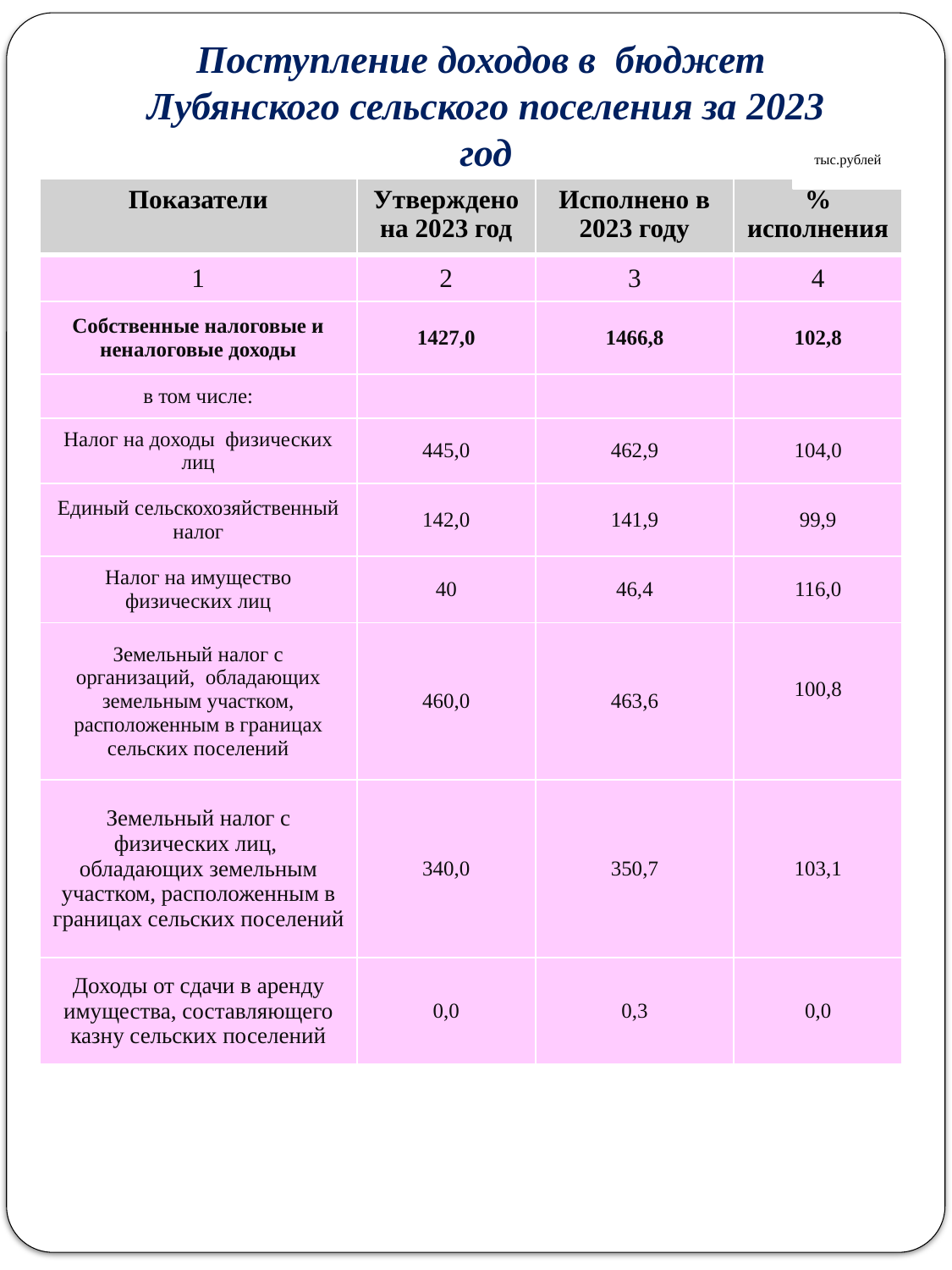

Поступление доходов в  бюджет
Лубянского сельского поселения за 2023 год
тыс.рублей
| Показатели | Утверждено на 2023 год | Исполнено в 2023 году | % исполнения |
| --- | --- | --- | --- |
| 1 | 2 | 3 | 4 |
| Собственные налоговые и неналоговые доходы | 1427,0 | 1466,8 | 102,8 |
| в том числе: |  |  |  |
| Налог на доходы физических лиц | 445,0 | 462,9 | 104,0 |
| Единый сельскохозяйственный налог | 142,0 | 141,9 | 99,9 |
| Налог на имущество физических лиц | 40 | 46,4 | 116,0 |
| Земельный налог с организаций, обладающих земельным участком, расположенным в границах сельских поселений | 460,0 | 463,6 | 100,8 |
| Земельный налог с физических лиц, обладающих земельным участком, расположенным в границах сельских поселений | 340,0 | 350,7 | 103,1 |
| Доходы от сдачи в аренду имущества, составляющего казну сельских поселений | 0,0 | 0,3 | 0,0 |